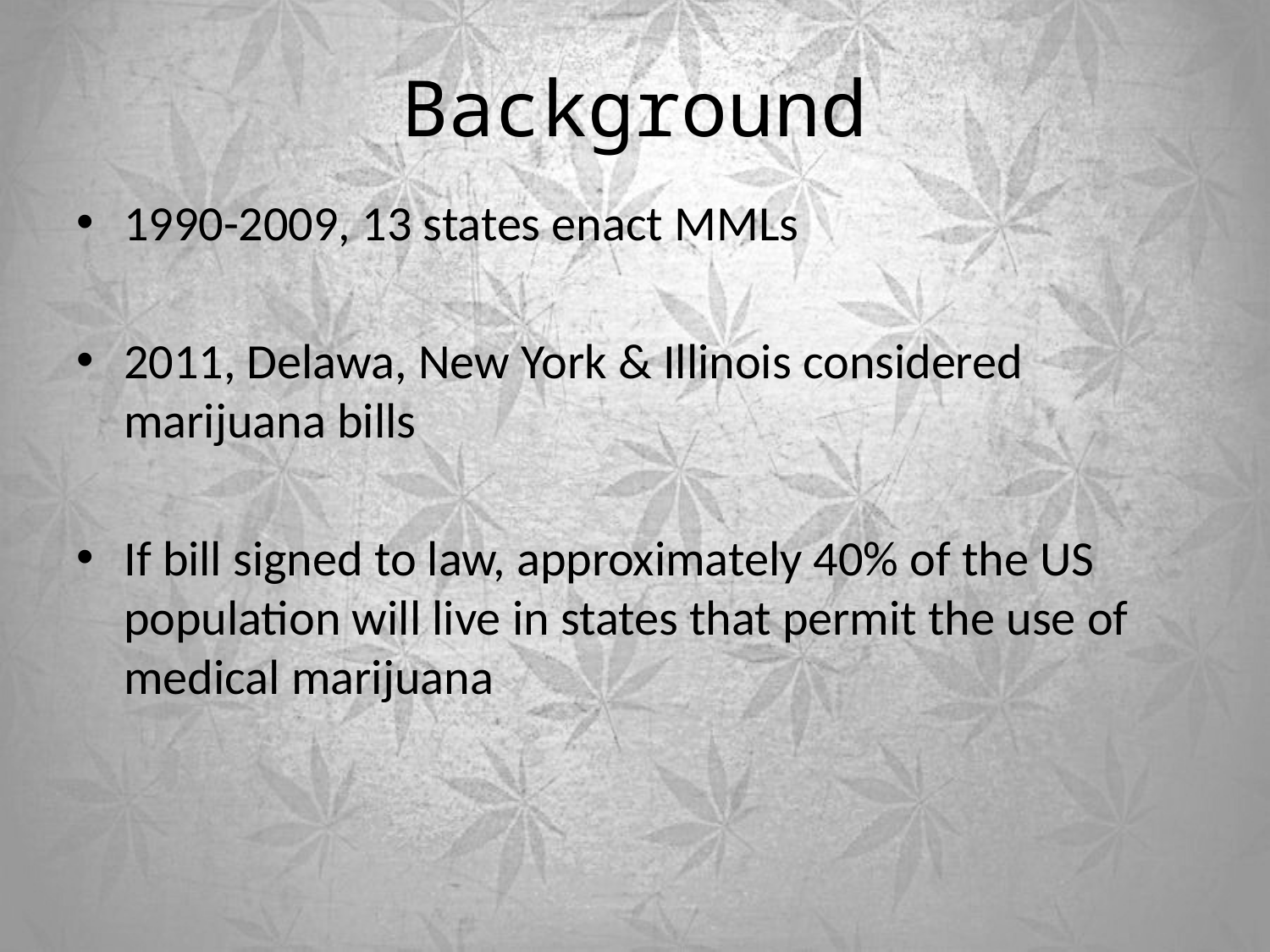

# Background
1990-2009, 13 states enact MMLs

2011, Delawa, New York & Illinois considered marijuana bills

If bill signed to law, approximately 40% of the US population will live in states that permit the use of medical marijuana